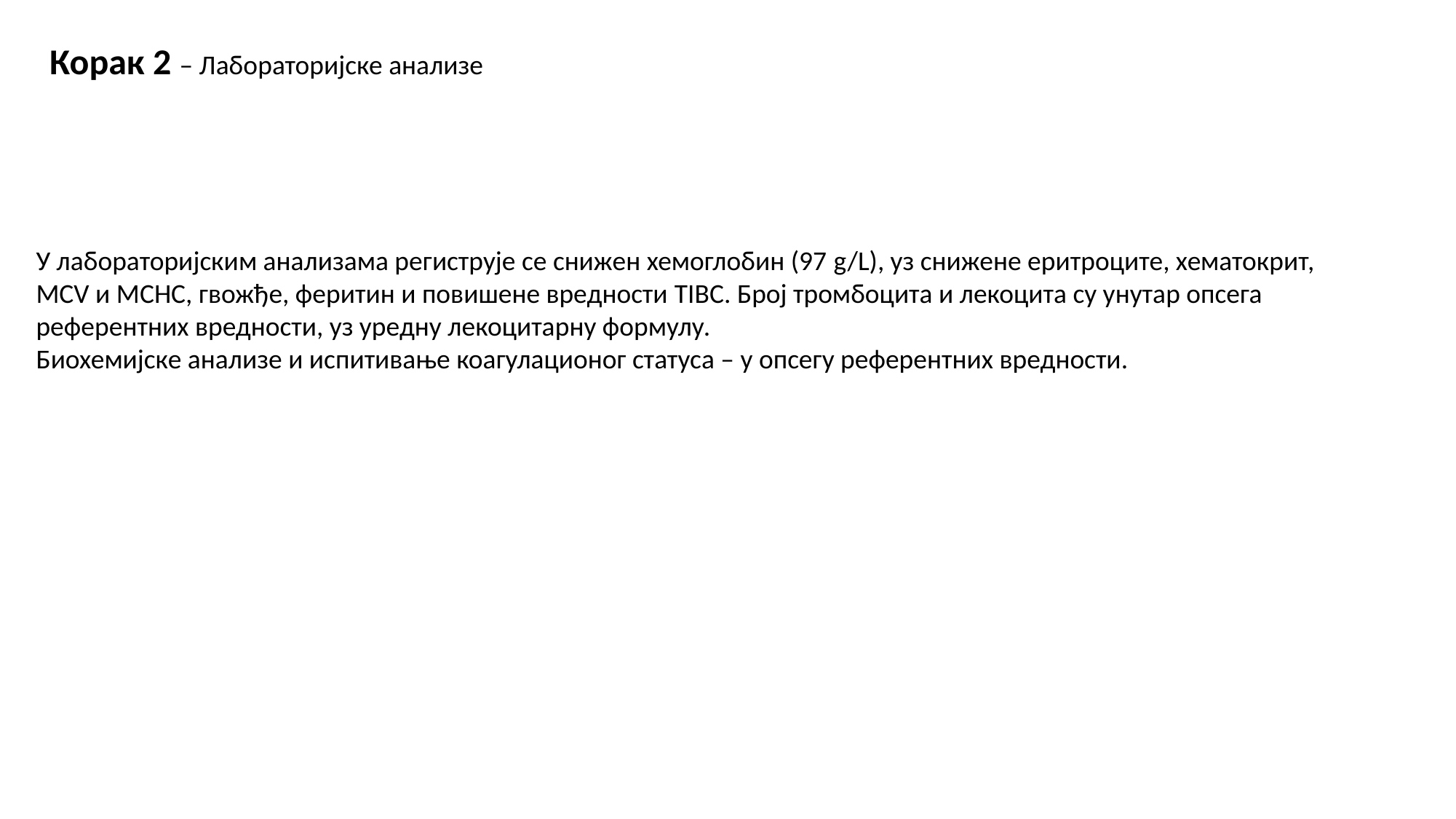

Корак 2 – Лабораторијске анализе
У лабораторијским анализама региструје се снижен хемоглобин (97 g/L), уз снижене еритроците, хематокрит, MCV и MCHC, гвожђе, феритин и повишене вредности TIBC. Број тромбоцита и лекоцита су унутар опсега референтних вредности, уз уредну лекоцитарну формулу.
Биохемијске анализе и испитивање коагулационог статуса – у опсегу референтних вредности.